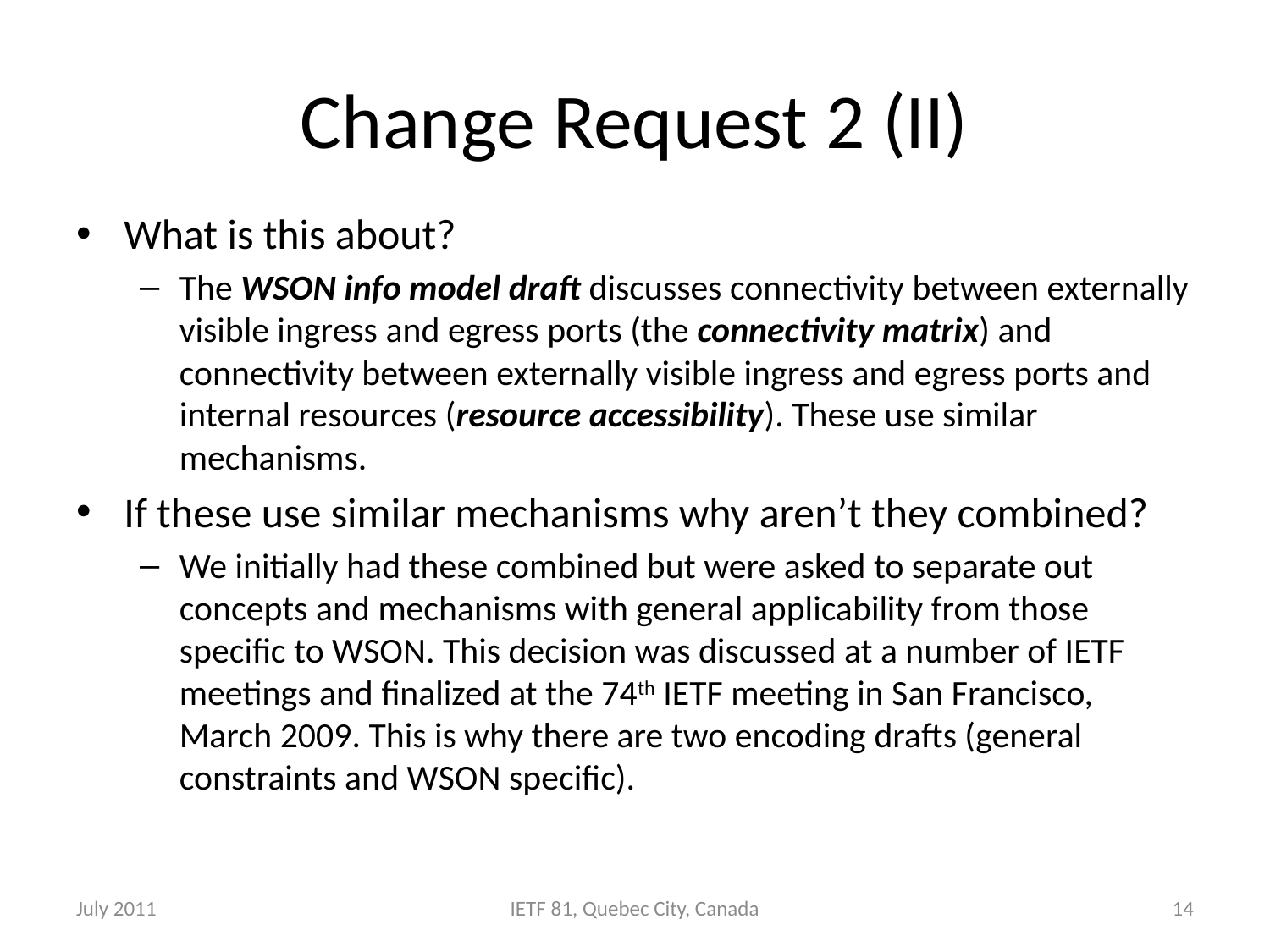

# Change Request 2 (II)
What is this about?
The WSON info model draft discusses connectivity between externally visible ingress and egress ports (the connectivity matrix) and connectivity between externally visible ingress and egress ports and internal resources (resource accessibility). These use similar mechanisms.
If these use similar mechanisms why aren’t they combined?
We initially had these combined but were asked to separate out concepts and mechanisms with general applicability from those specific to WSON. This decision was discussed at a number of IETF meetings and finalized at the 74th IETF meeting in San Francisco, March 2009. This is why there are two encoding drafts (general constraints and WSON specific).
July 2011
IETF 81, Quebec City, Canada
14